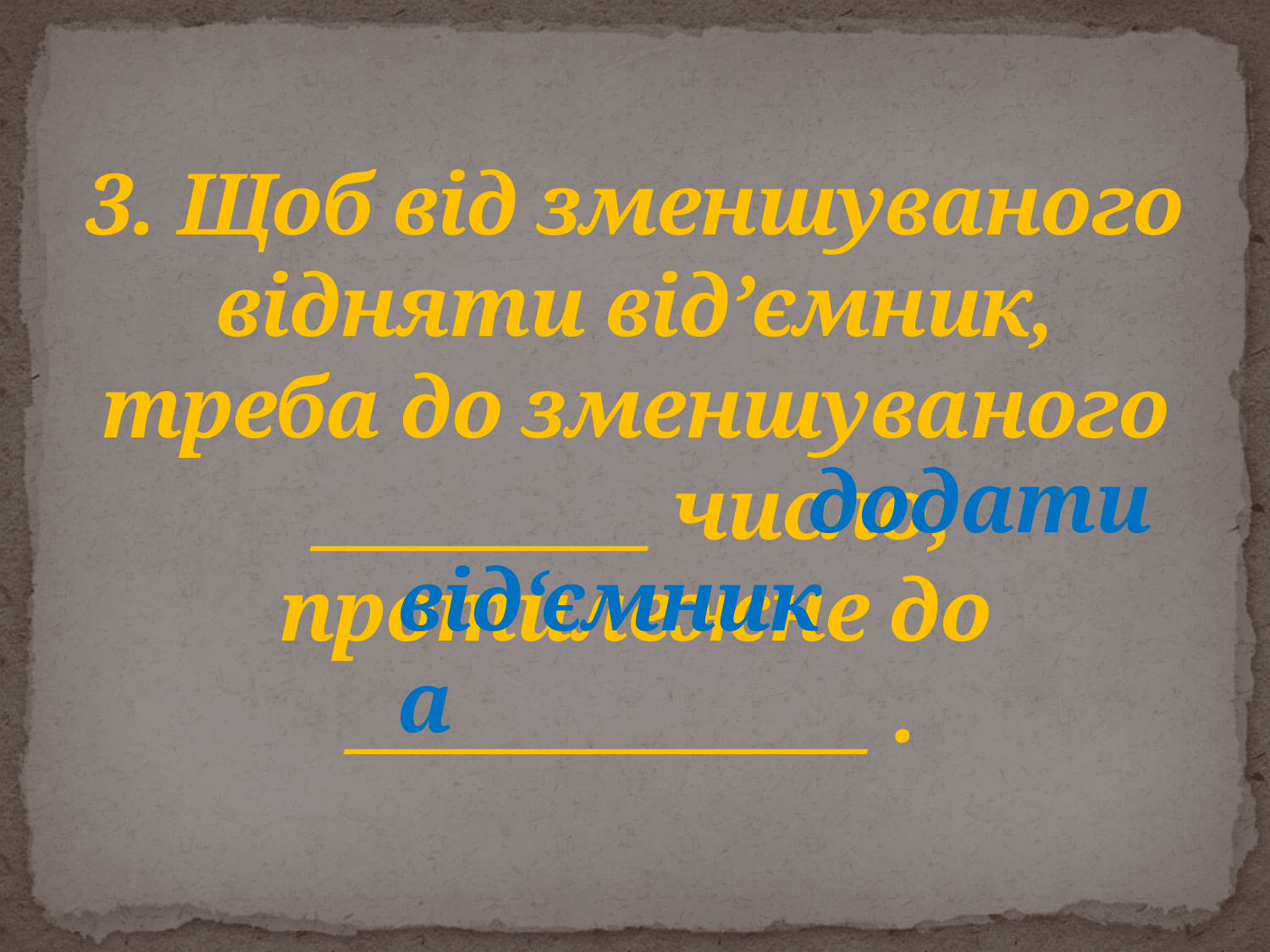

# 3. Щоб від зменшуваного відняти від’ємник, треба до зменшуваного _________ число, протилежне до ______________ .
додати
від‘ємника